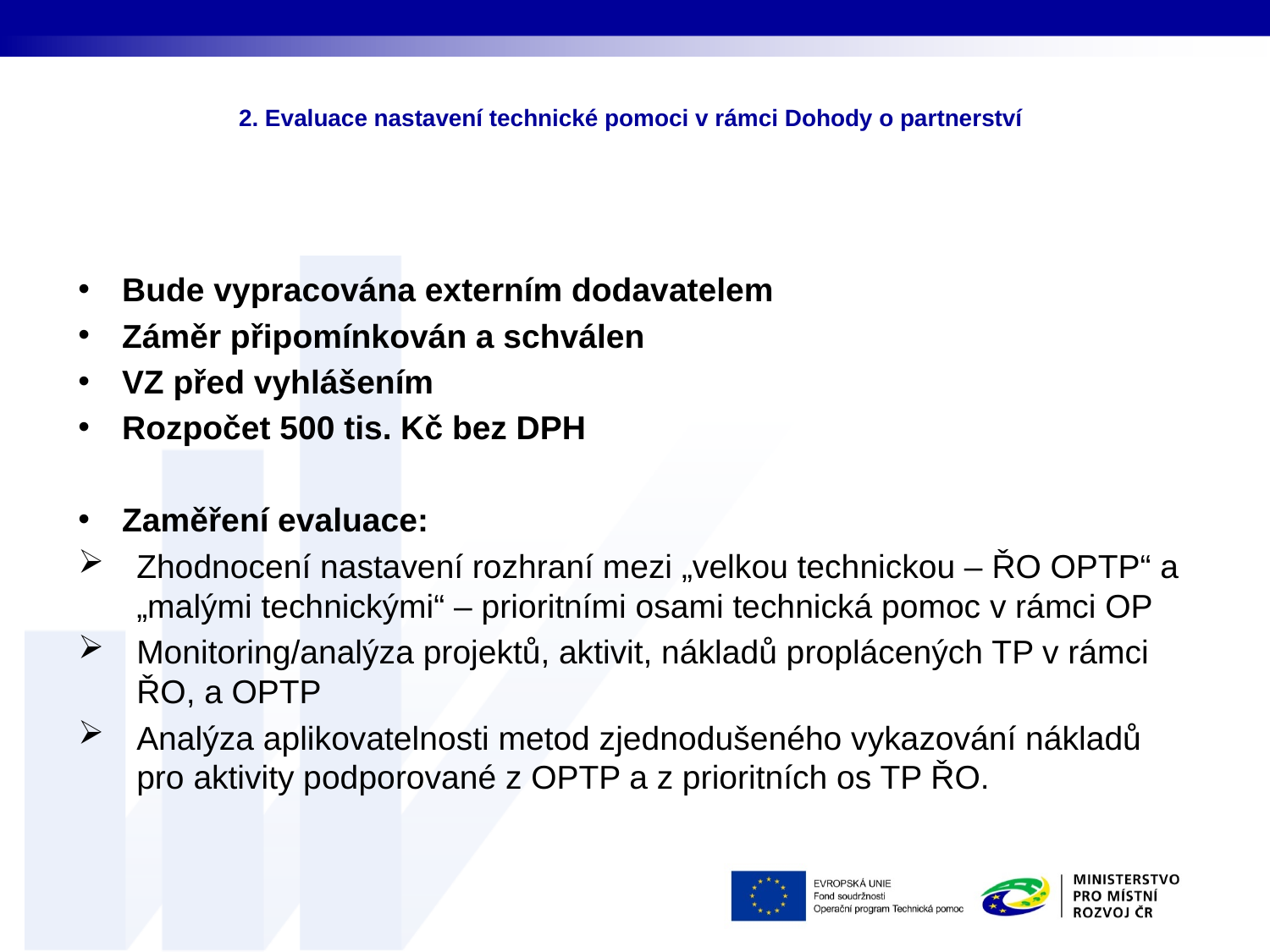

# 2. Evaluace nastavení technické pomoci v rámci Dohody o partnerství

Bude vypracována externím dodavatelem
Záměr připomínkován a schválen
VZ před vyhlášením
Rozpočet 500 tis. Kč bez DPH

Zaměření evaluace:
Zhodnocení nastavení rozhraní mezi „velkou technickou – ŘO OPTP“ a „malými technickými“ – prioritními osami technická pomoc v rámci OP
Monitoring/analýza projektů, aktivit, nákladů proplácených TP v rámci ŘO, a OPTP
Analýza aplikovatelnosti metod zjednodušeného vykazování nákladů pro aktivity podporované z OPTP a z prioritních os TP ŘO.